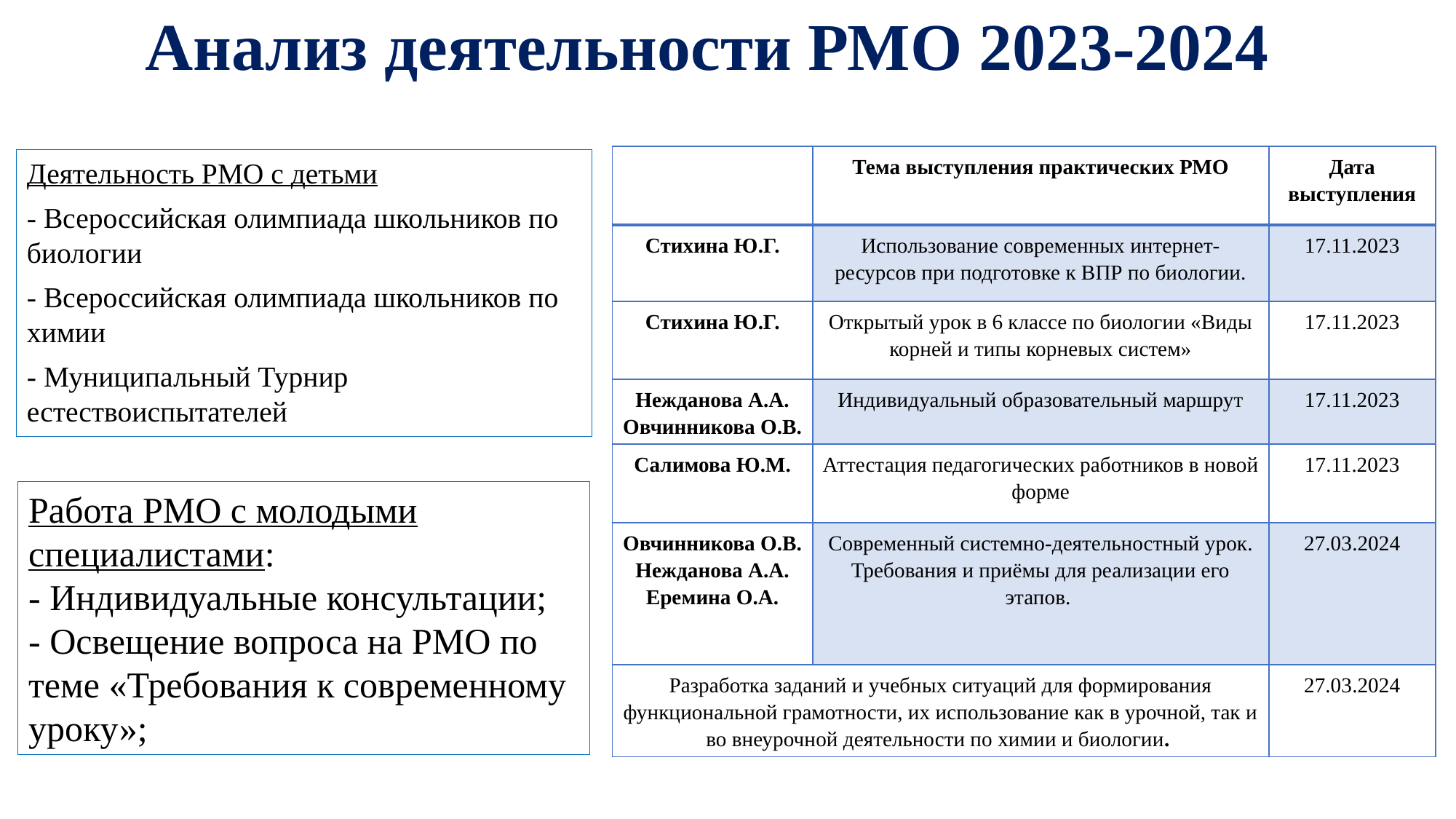

Анализ деятельности РМО 2023-2024
|  | Тема выступления практических РМО | Дата выступления |
| --- | --- | --- |
| Стихина Ю.Г. | Использование современных интернет-ресурсов при подготовке к ВПР по биологии. | 17.11.2023 |
| Стихина Ю.Г. | Открытый урок в 6 классе по биологии «Виды корней и типы корневых систем» | 17.11.2023 |
| Нежданова А.А. Овчинникова О.В. | Индивидуальный образовательный маршрут | 17.11.2023 |
| Салимова Ю.М. | Аттестация педагогических работников в новой форме | 17.11.2023 |
| Овчинникова О.В. Нежданова А.А. Еремина О.А. | Современный системно-деятельностный урок. Требования и приёмы для реализации его этапов. | 27.03.2024 |
| Разработка заданий и учебных ситуаций для формирования функциональной грамотности, их использование как в урочной, так и во внеурочной деятельности по химии и биологии. |  | 27.03.2024 |
Деятельность РМО с детьми
- Всероссийская олимпиада школьников по биологии
- Всероссийская олимпиада школьников по химии
- Муниципальный Турнир естествоиспытателей
Работа РМО с молодыми специалистами:
- Индивидуальные консультации;
- Освещение вопроса на РМО по теме «Требования к современному уроку»;